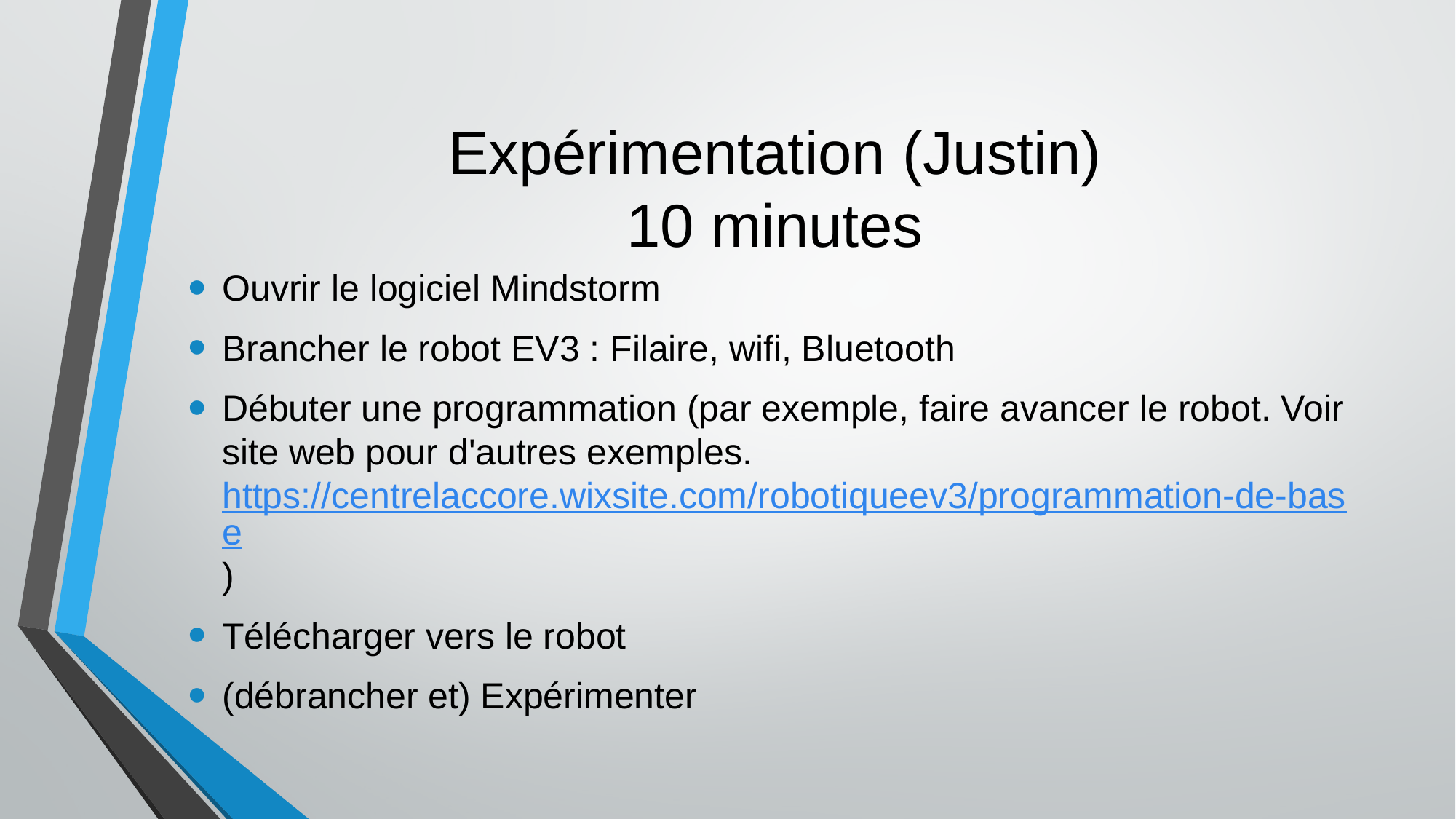

# Expérimentation (Justin) 10 minutes
Ouvrir le logiciel Mindstorm
Brancher le robot EV3 : Filaire, wifi, Bluetooth
Débuter une programmation (par exemple, faire avancer le robot. Voir site web pour d'autres exemples. https://centrelaccore.wixsite.com/robotiqueev3/programmation-de-base)
Télécharger vers le robot
(débrancher et) Expérimenter